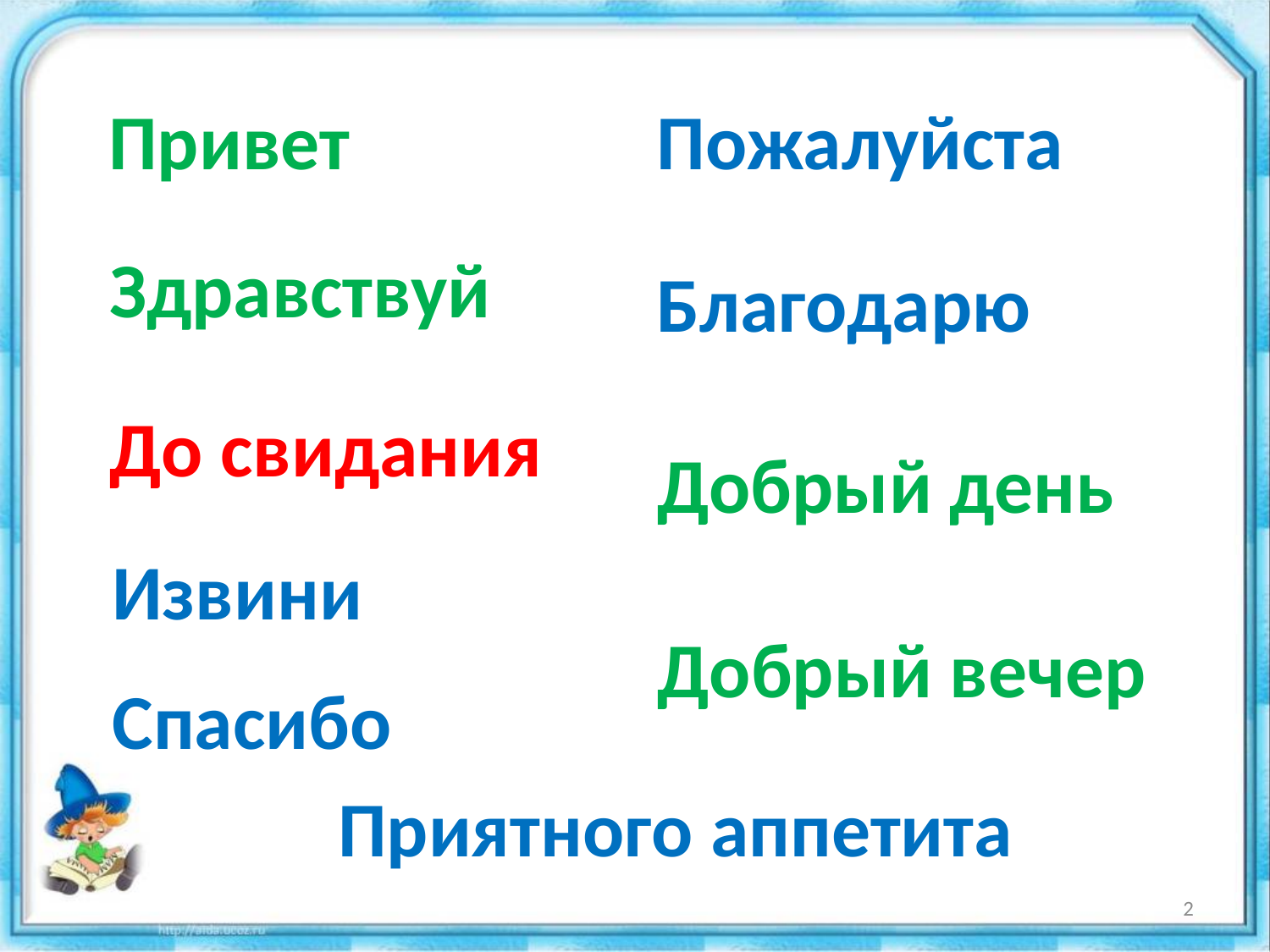

Пожалуйста
Привет
Здравствуй

Благодарю
До свидания
Добрый день
Извини
Добрый вечер
Спасибо
Приятного аппетита
2